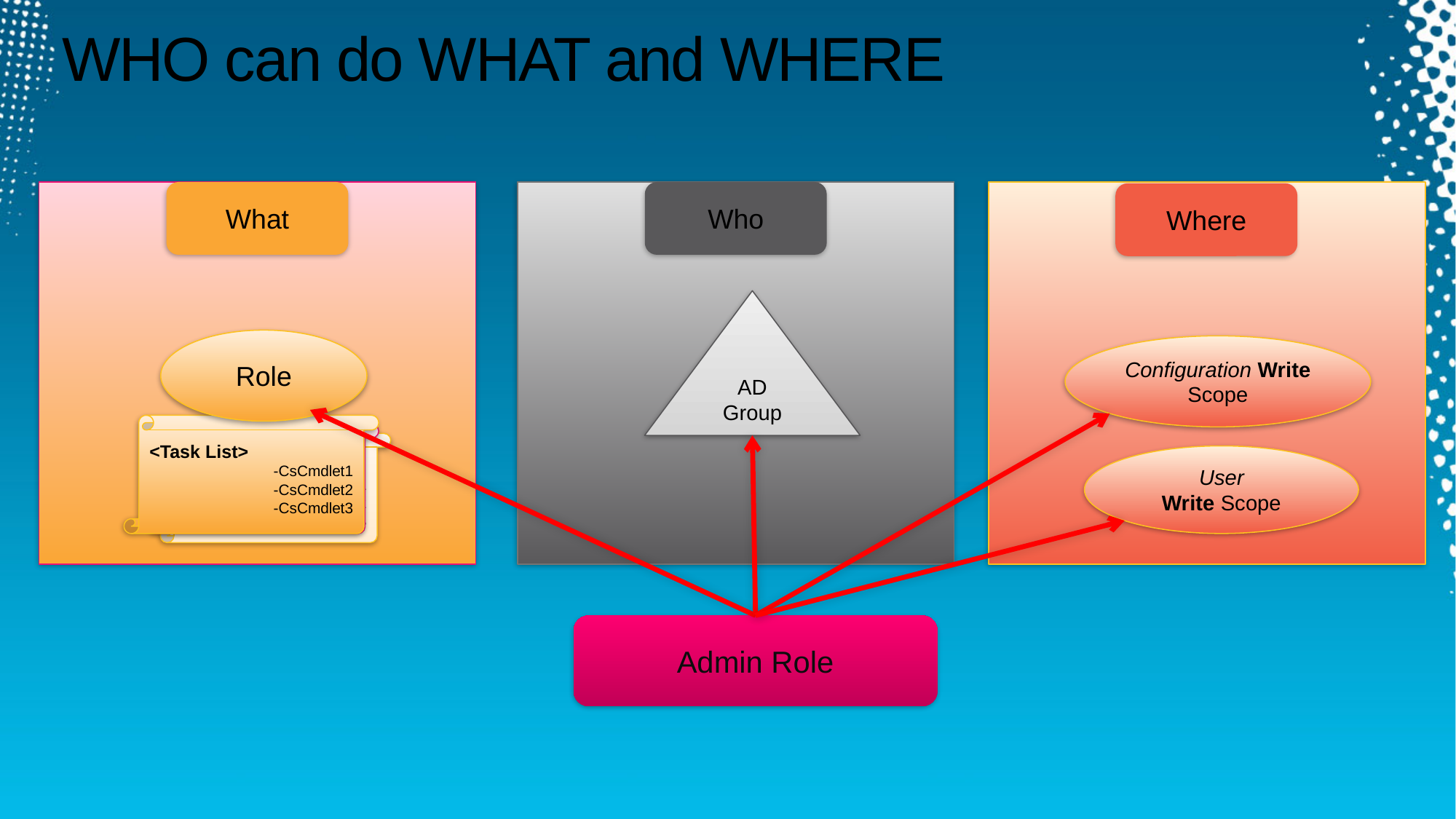

# WHO can do WHAT and WHERE

What

Who

Where
AD Group
Role
<Task List>
-CsCmdlet1
-CsCmdlet2
-CsCmdlet3
Role Entry
Cmdlet: Param1
Param2
Param3
Role Entry
Cmdlet: Param1
Param2
Param3
Configuration Write Scope
User
Write Scope
Admin Role